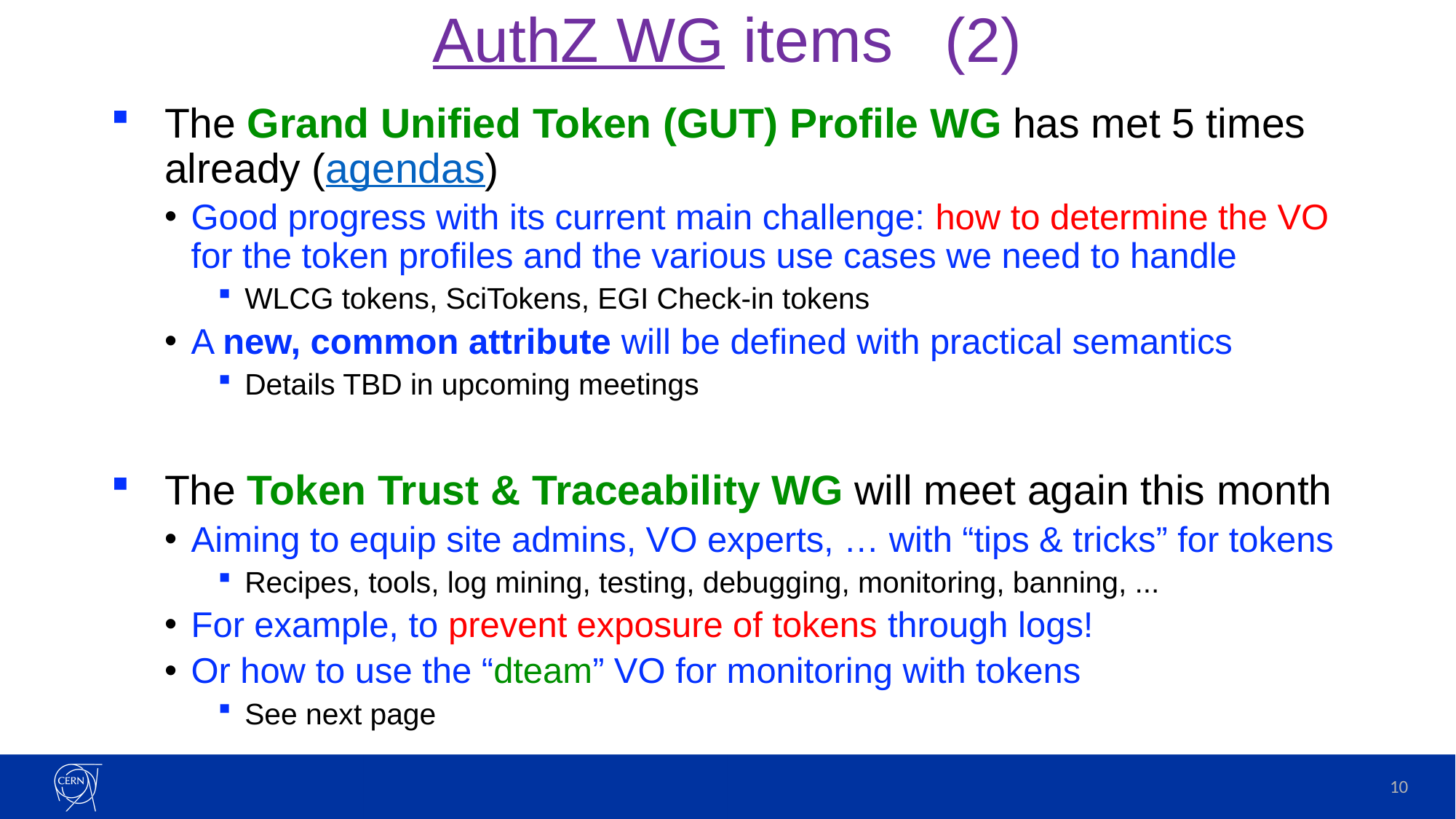

# AuthZ WG items   (2)
The Grand Unified Token (GUT) Profile WG has met 5 times already (agendas)
Good progress with its current main challenge: how to determine the VO for the token profiles and the various use cases we need to handle
WLCG tokens, SciTokens, EGI Check-in tokens
A new, common attribute will be defined with practical semantics
Details TBD in upcoming meetings

The Token Trust & Traceability WG will meet again this month
Aiming to equip site admins, VO experts, … with “tips & tricks” for tokens
Recipes, tools, log mining, testing, debugging, monitoring, banning, ...
For example, to prevent exposure of tokens through logs!
Or how to use the “dteam” VO for monitoring with tokens
See next page
10